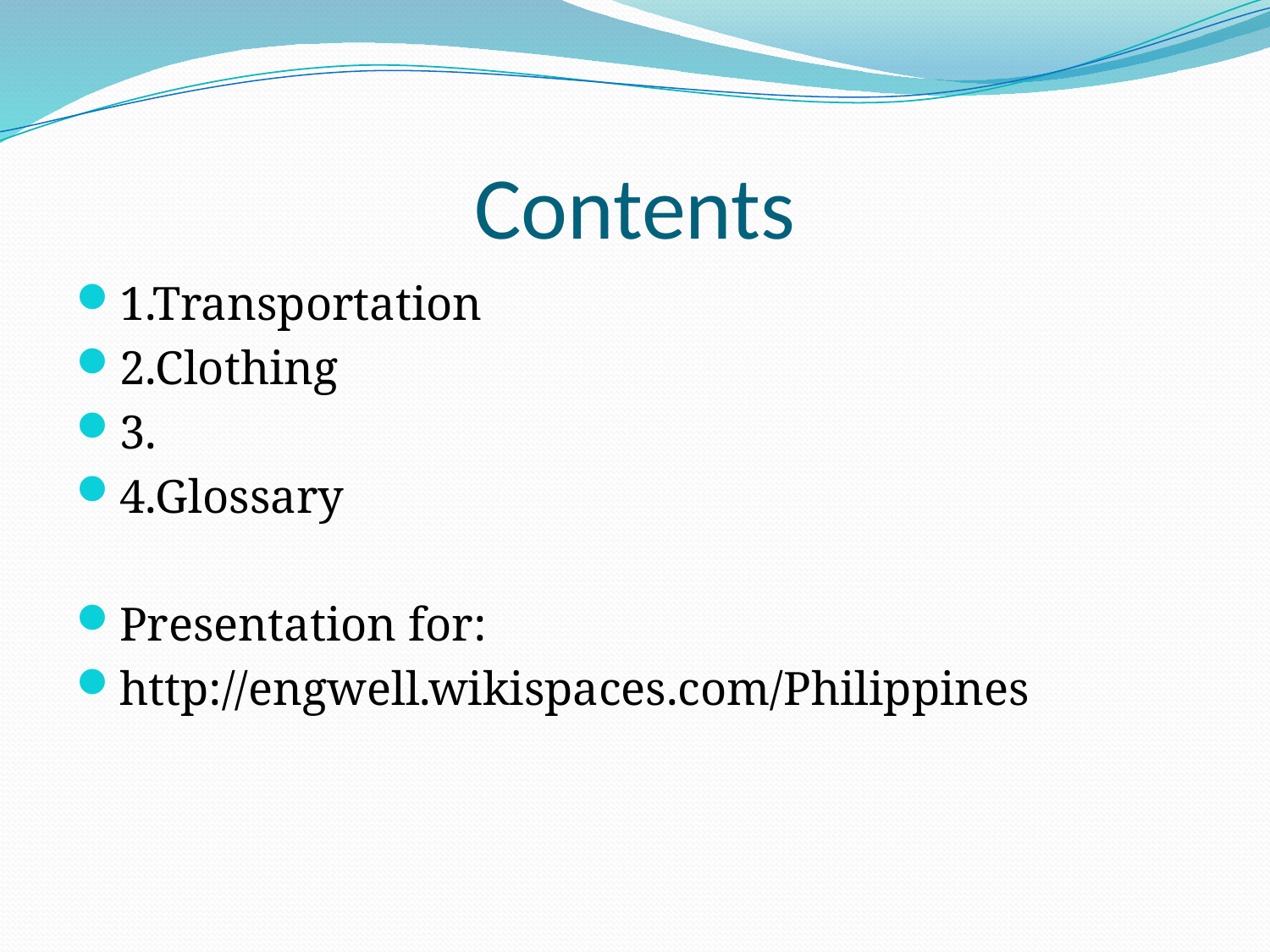

# Contents
1.Transportation
2.Clothing
3.
4.Glossary

Presentation for:
http://engwell.wikispaces.com/Philippines